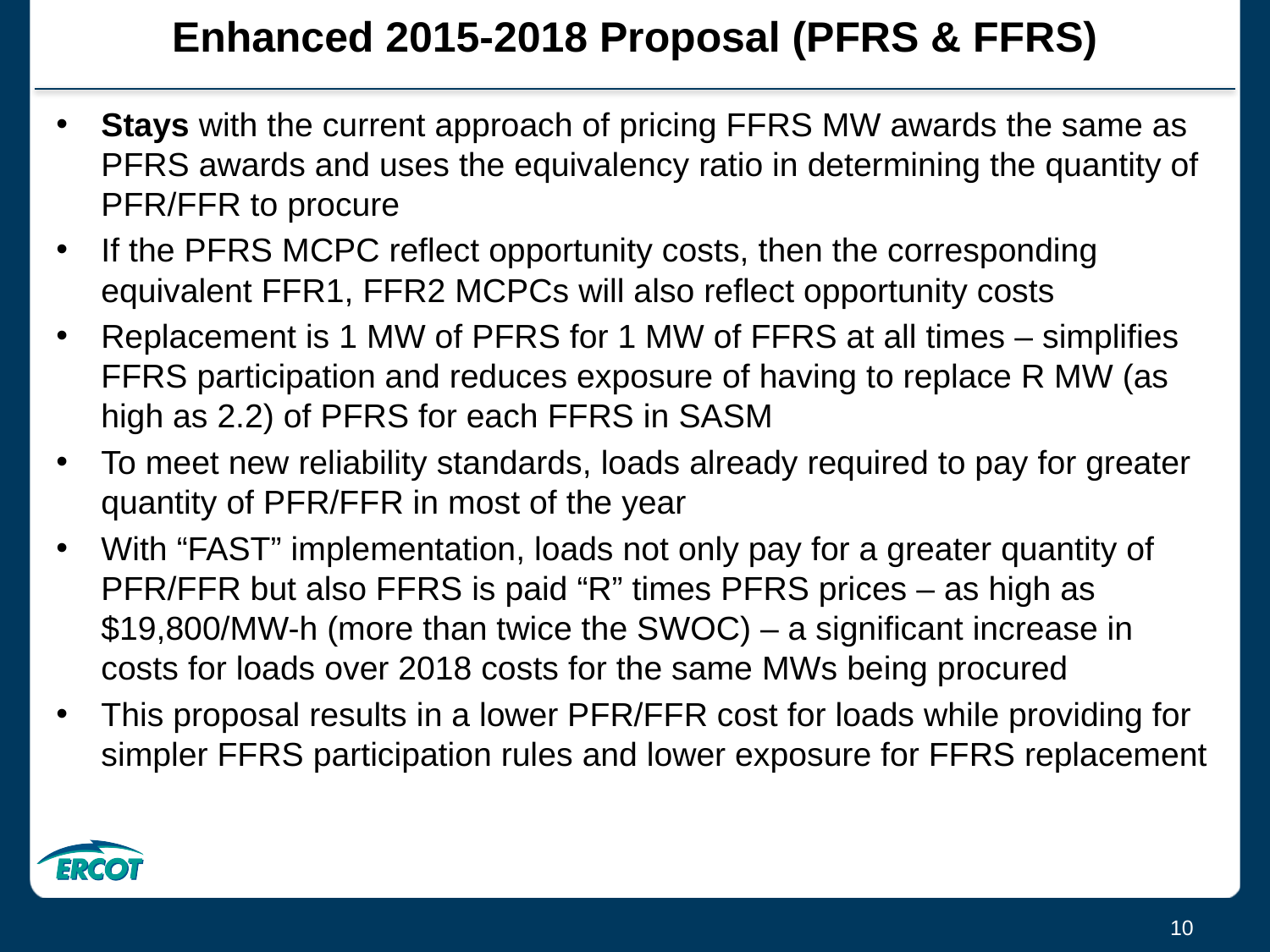

# Enhanced 2015-2018 Proposal (PFRS & FFRS)
Stays with the current approach of pricing FFRS MW awards the same as PFRS awards and uses the equivalency ratio in determining the quantity of PFR/FFR to procure
If the PFRS MCPC reflect opportunity costs, then the corresponding equivalent FFR1, FFR2 MCPCs will also reflect opportunity costs
Replacement is 1 MW of PFRS for 1 MW of FFRS at all times – simplifies FFRS participation and reduces exposure of having to replace R MW (as high as 2.2) of PFRS for each FFRS in SASM
To meet new reliability standards, loads already required to pay for greater quantity of PFR/FFR in most of the year
With “FAST” implementation, loads not only pay for a greater quantity of PFR/FFR but also FFRS is paid “R” times PFRS prices – as high as $19,800/MW-h (more than twice the SWOC) – a significant increase in costs for loads over 2018 costs for the same MWs being procured
This proposal results in a lower PFR/FFR cost for loads while providing for simpler FFRS participation rules and lower exposure for FFRS replacement

10